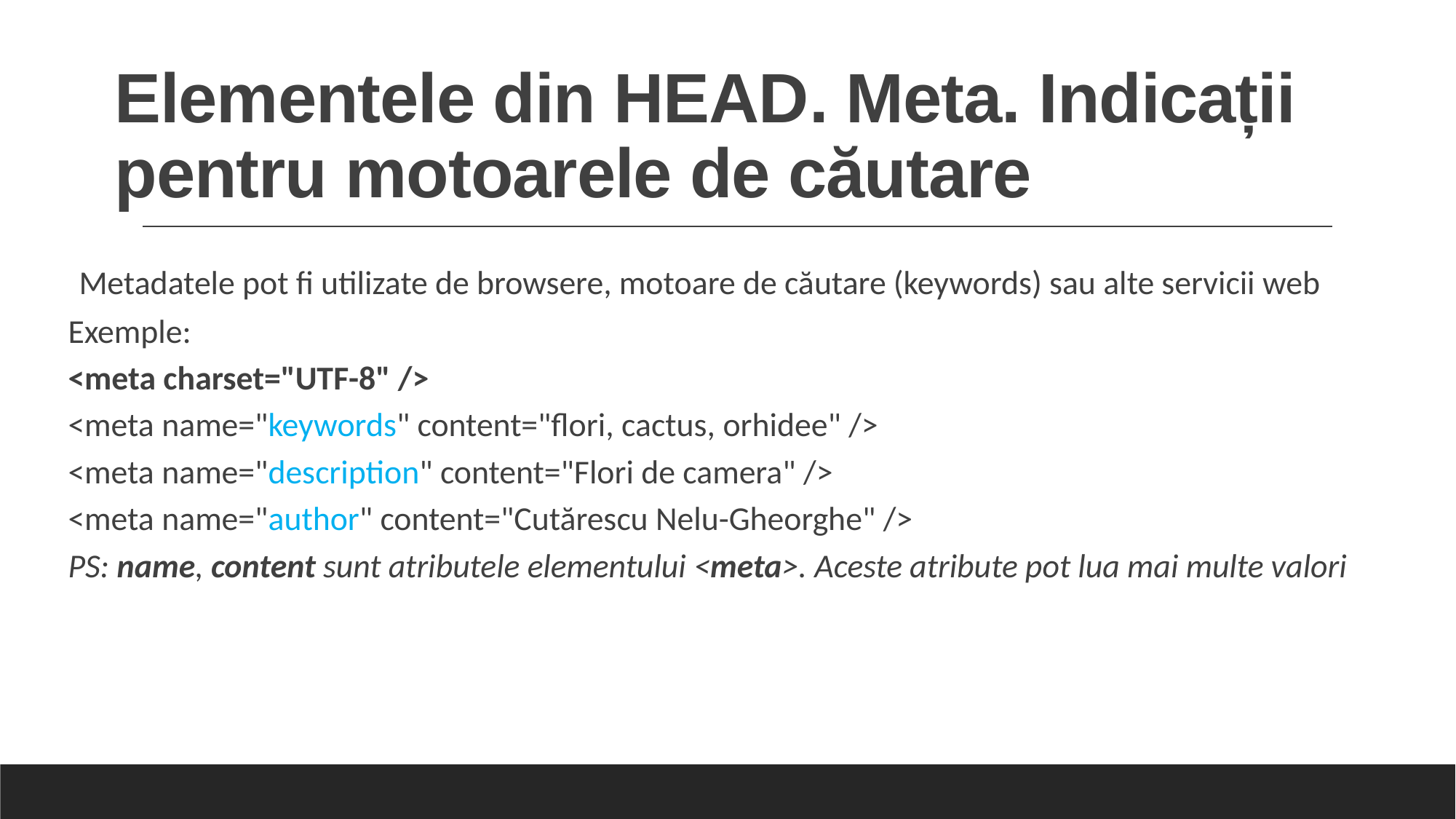

# Elementele din HEAD. Meta. Indicații pentru motoarele de căutare
Metadatele pot fi utilizate de browsere, motoare de căutare (keywords) sau alte servicii web
Exemple:
<meta charset="UTF-8" />
<meta name="keywords" content="flori, cactus, orhidee" />
<meta name="description" content="Flori de camera" />
<meta name="author" content="Cutărescu Nelu-Gheorghe" />
PS: name, content sunt atributele elementului <meta>. Aceste atribute pot lua mai multe valori